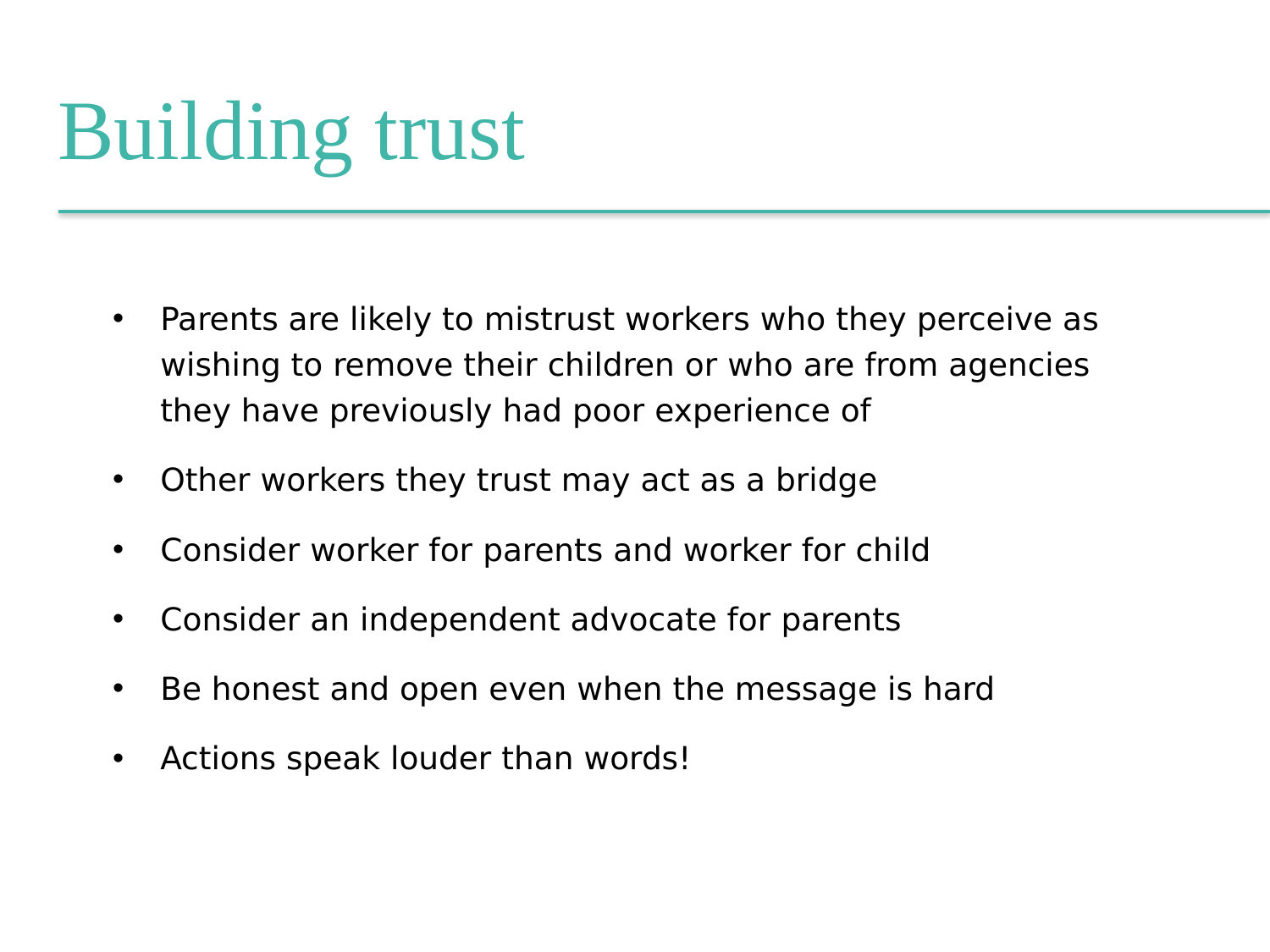

Building trust
Parents are likely to mistrust workers who they perceive as wishing to remove their children or who are from agencies they have previously had poor experience of
Other workers they trust may act as a bridge
Consider worker for parents and worker for child
Consider an independent advocate for parents
Be honest and open even when the message is hard
Actions speak louder than words!